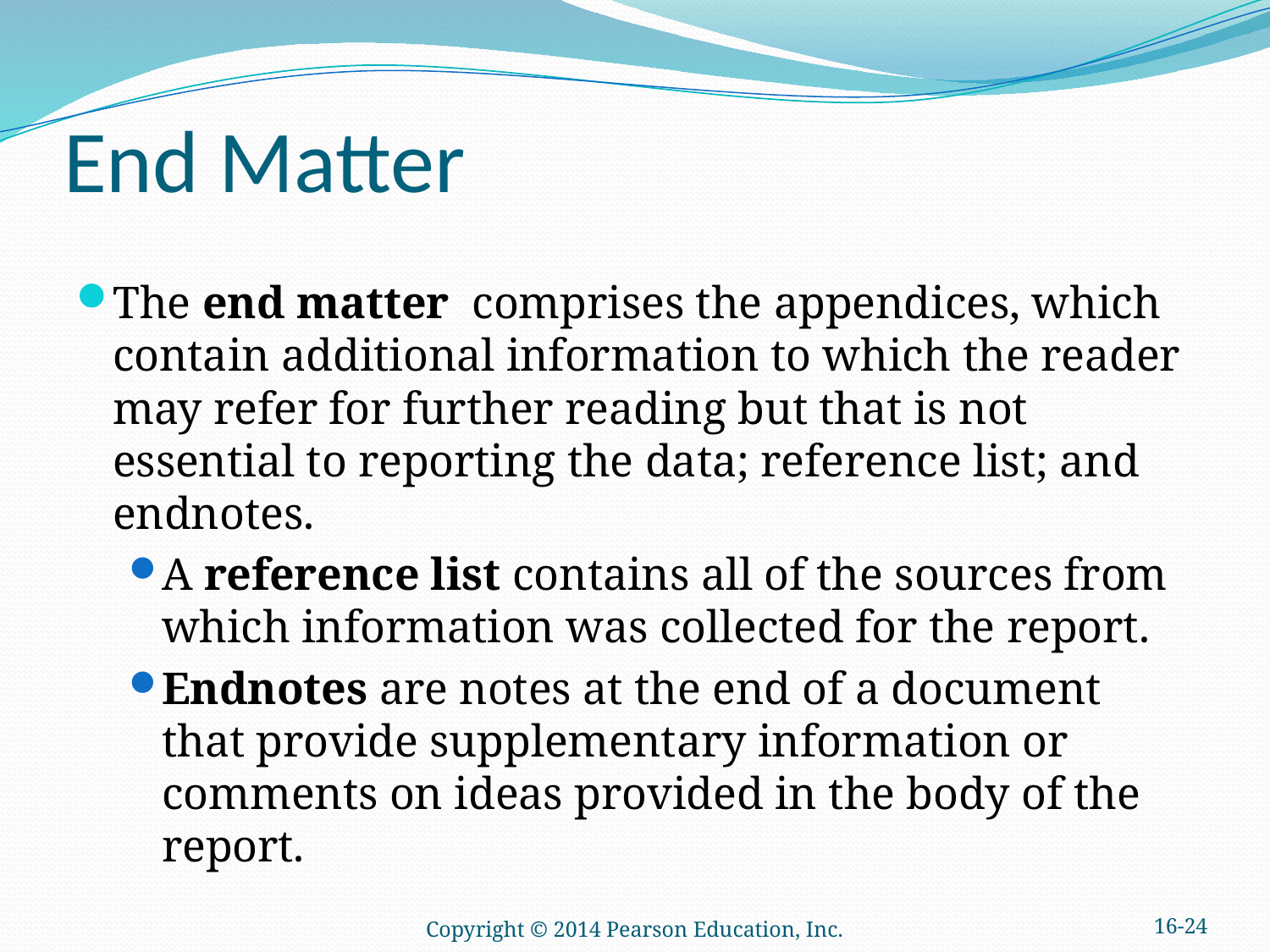

# End Matter
The end matter  comprises the appendices, which contain additional information to which the reader may refer for further reading but that is not essential to reporting the data; reference list; and endnotes.
A reference list contains all of the sources from which information was collected for the report.
Endnotes are notes at the end of a document that provide supplementary information or comments on ideas provided in the body of the report.